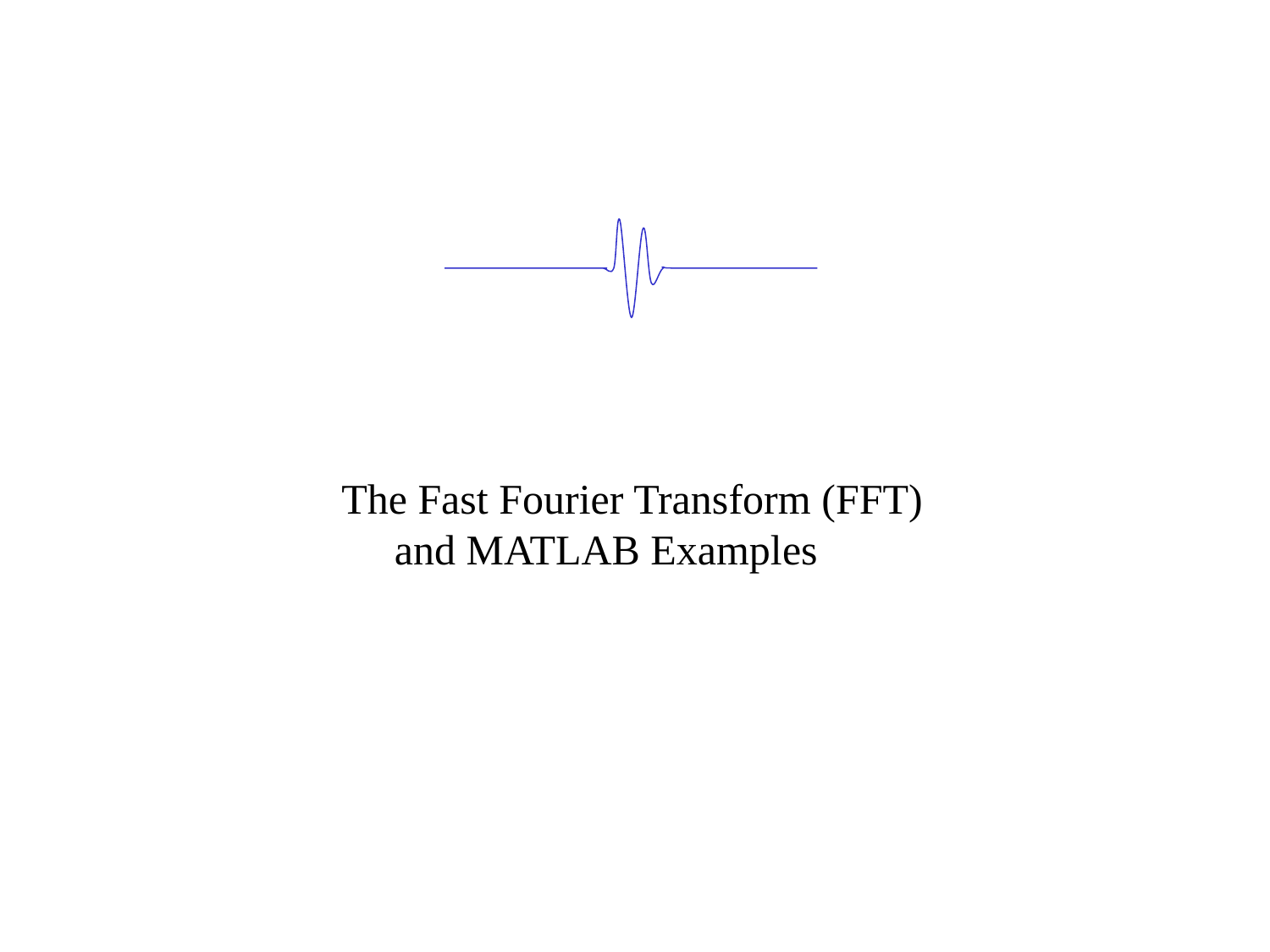

The Fast Fourier Transform (FFT)
     and MATLAB Examples